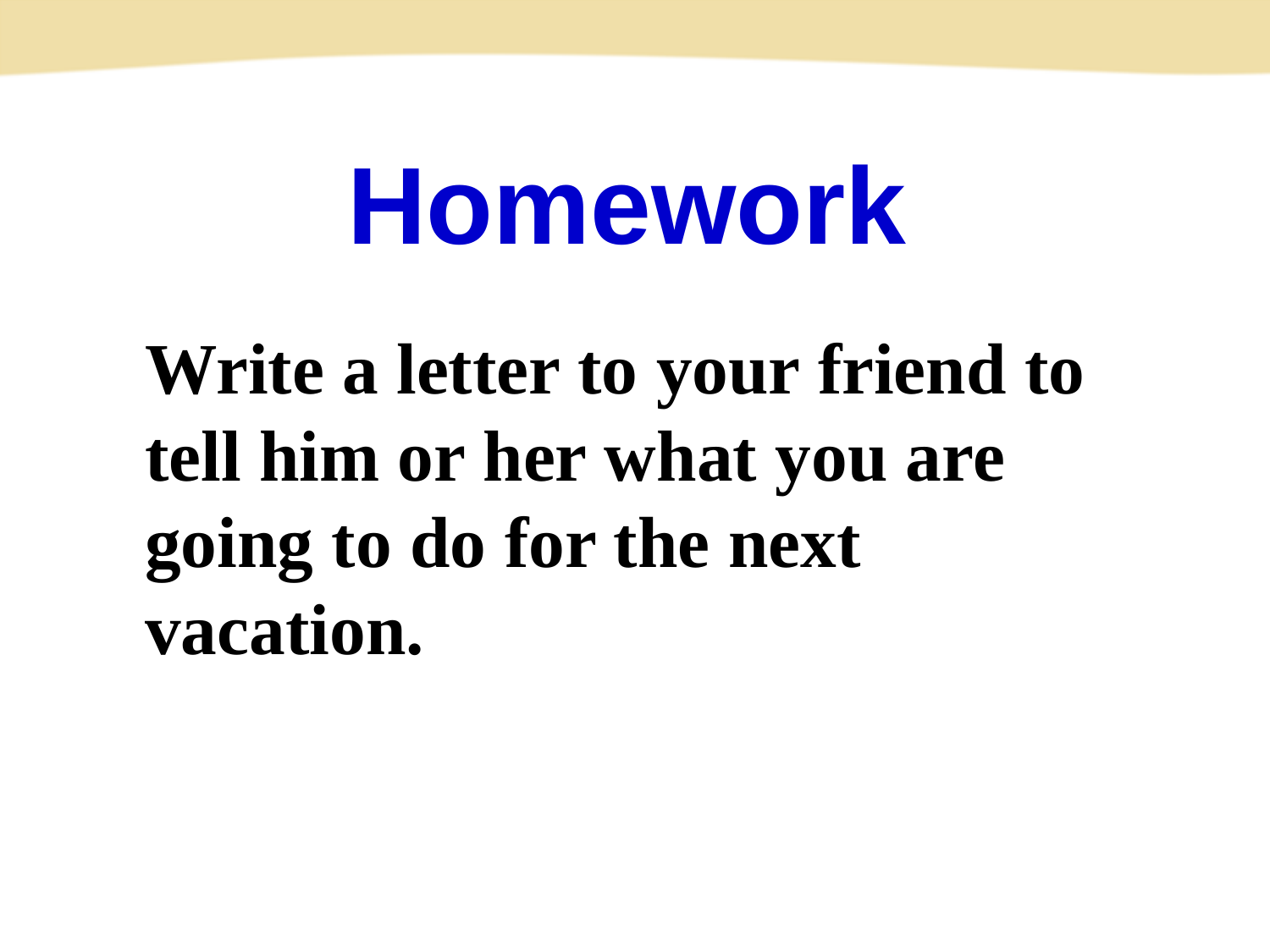

Homework
Write a letter to your friend to tell him or her what you are going to do for the next vacation.